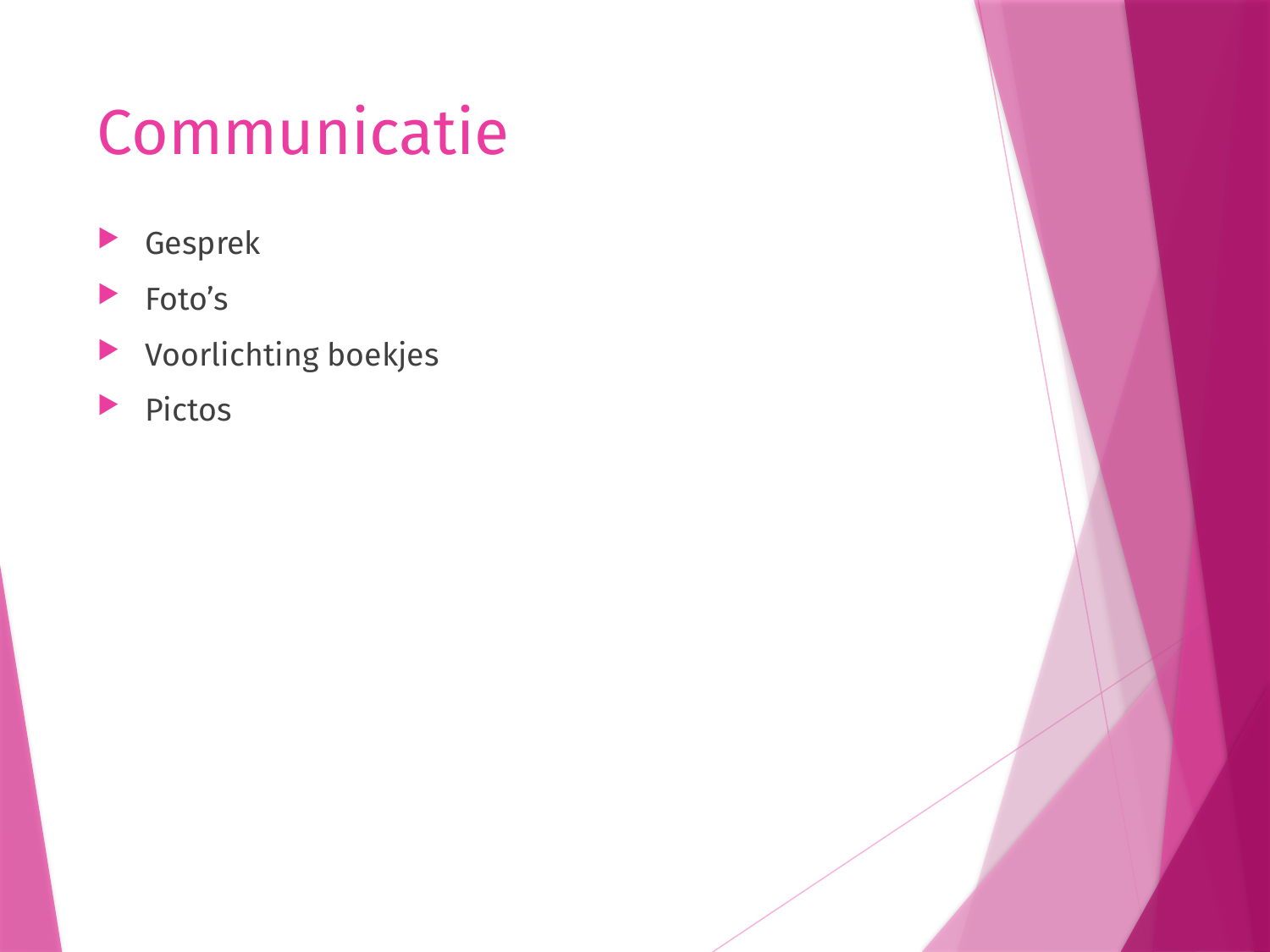

# Communicatie
Gesprek
Foto’s
Voorlichting boekjes
Pictos